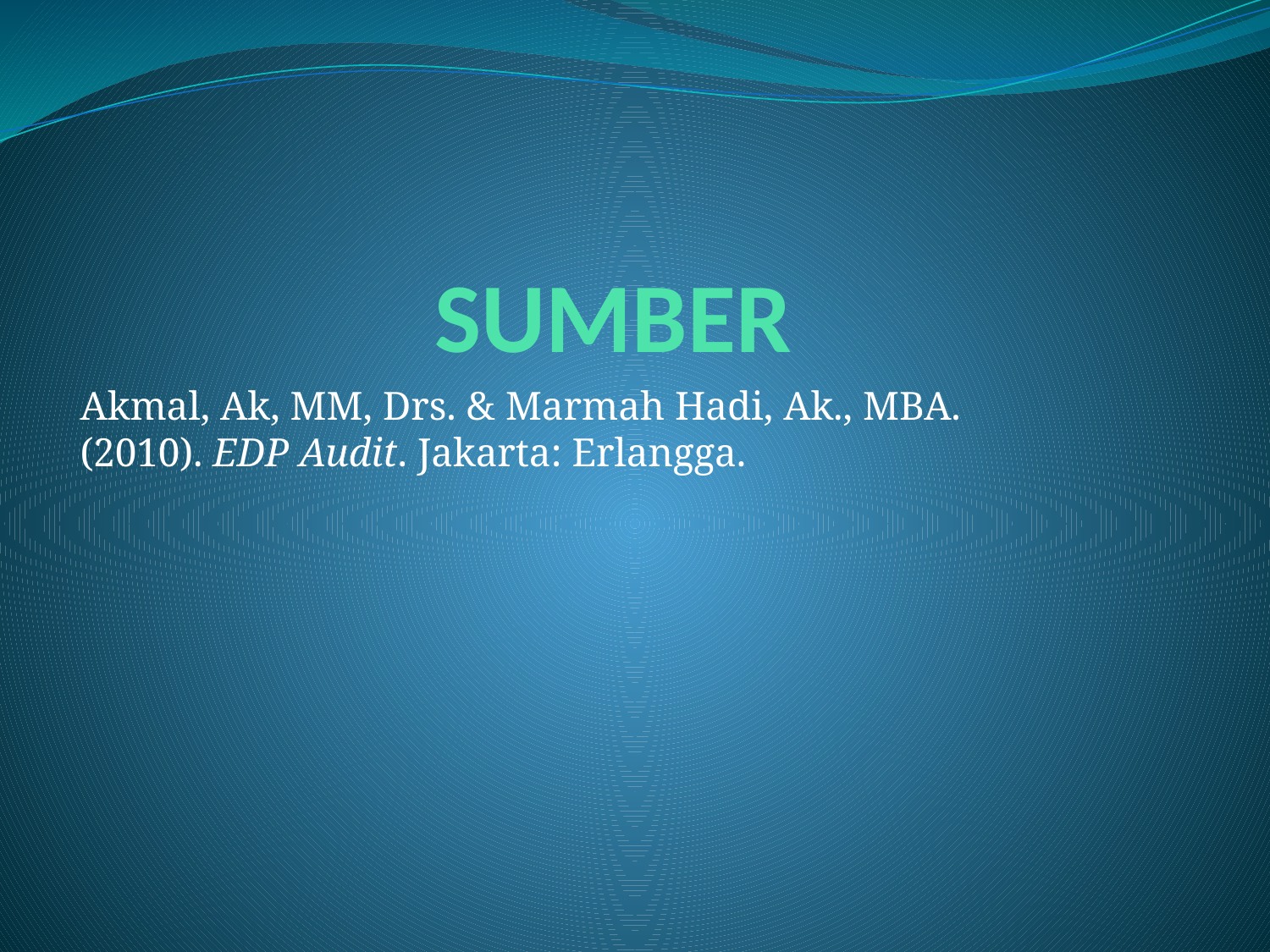

# SUMBER
Akmal, Ak, MM, Drs. & Marmah Hadi, Ak., MBA. (2010). EDP Audit. Jakarta: Erlangga.